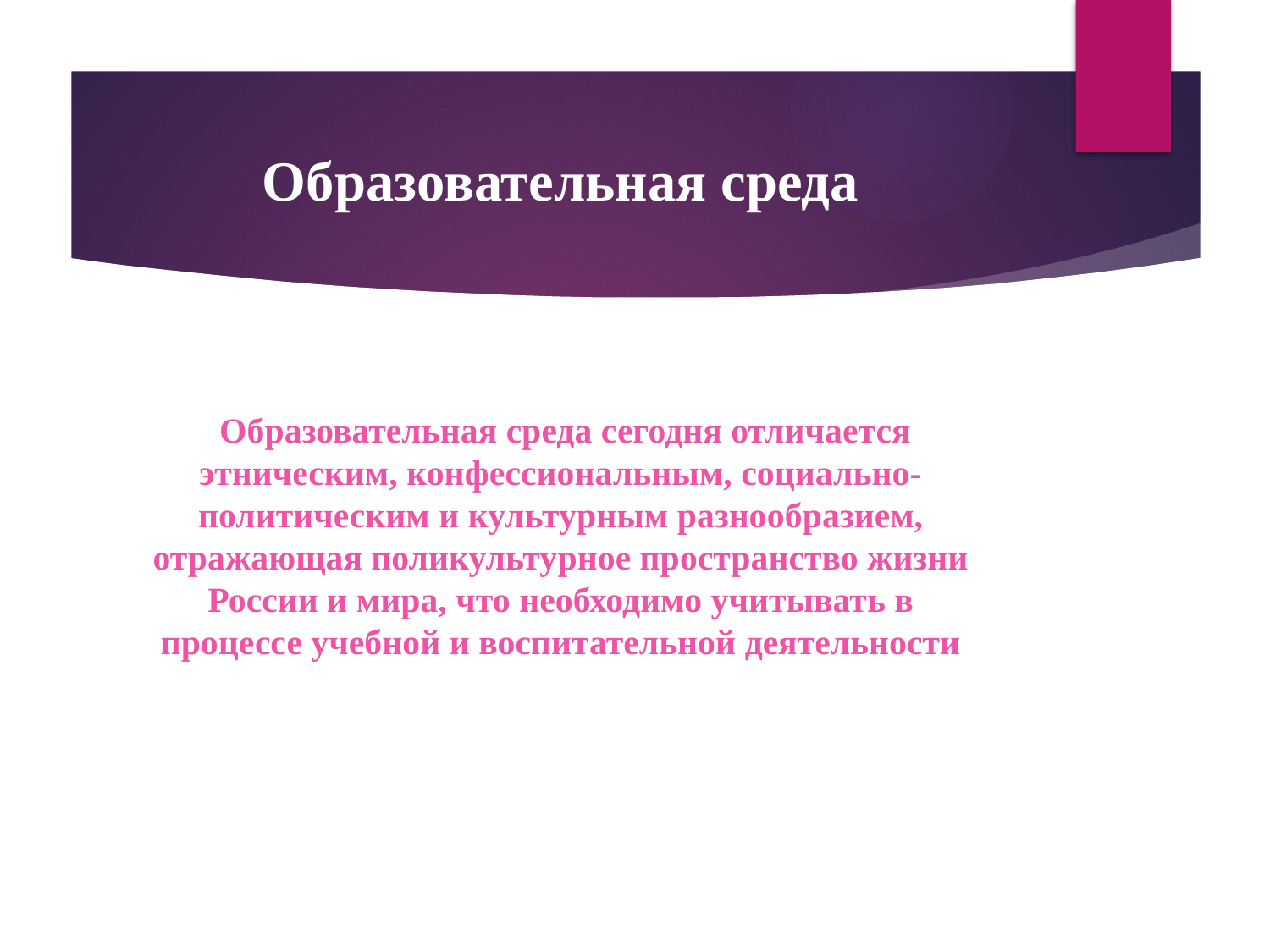

# Образовательная среда

 Образовательная среда сегодня отличается этническим, конфессиональным, социально-политическим и культурным разнообразием, отражающая поликультурное пространство жизни России и мира, что необходимо учитывать в процессе учебной и воспитательной деятельности